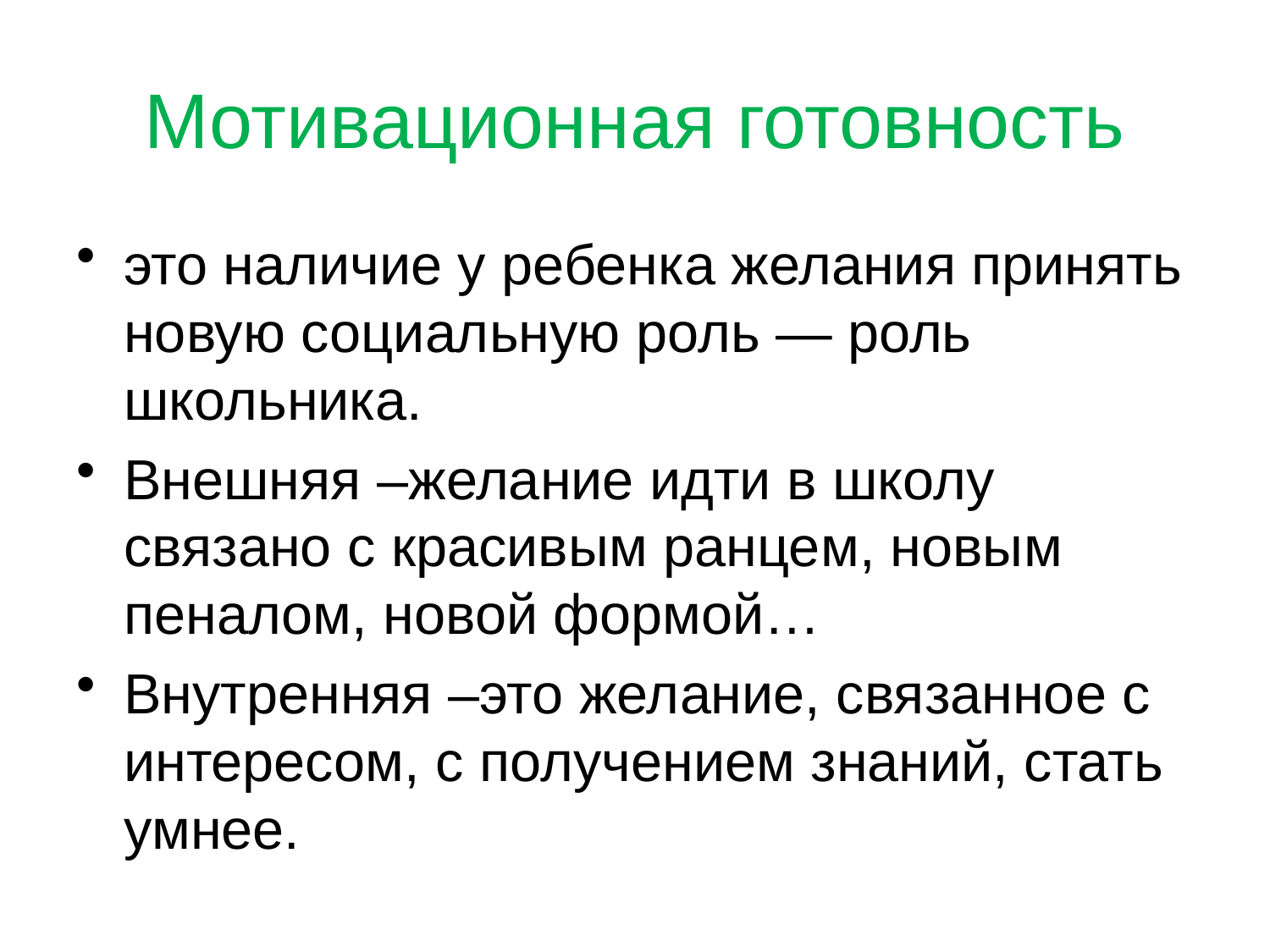

# Мотивационная готовность
это наличие у ребенка желания принять новую социальную роль — роль школьника.
Внешняя –желание идти в школу связано с красивым ранцем, новым пеналом, новой формой…
Внутренняя –это желание, связанное с интересом, с получением знаний, стать умнее.